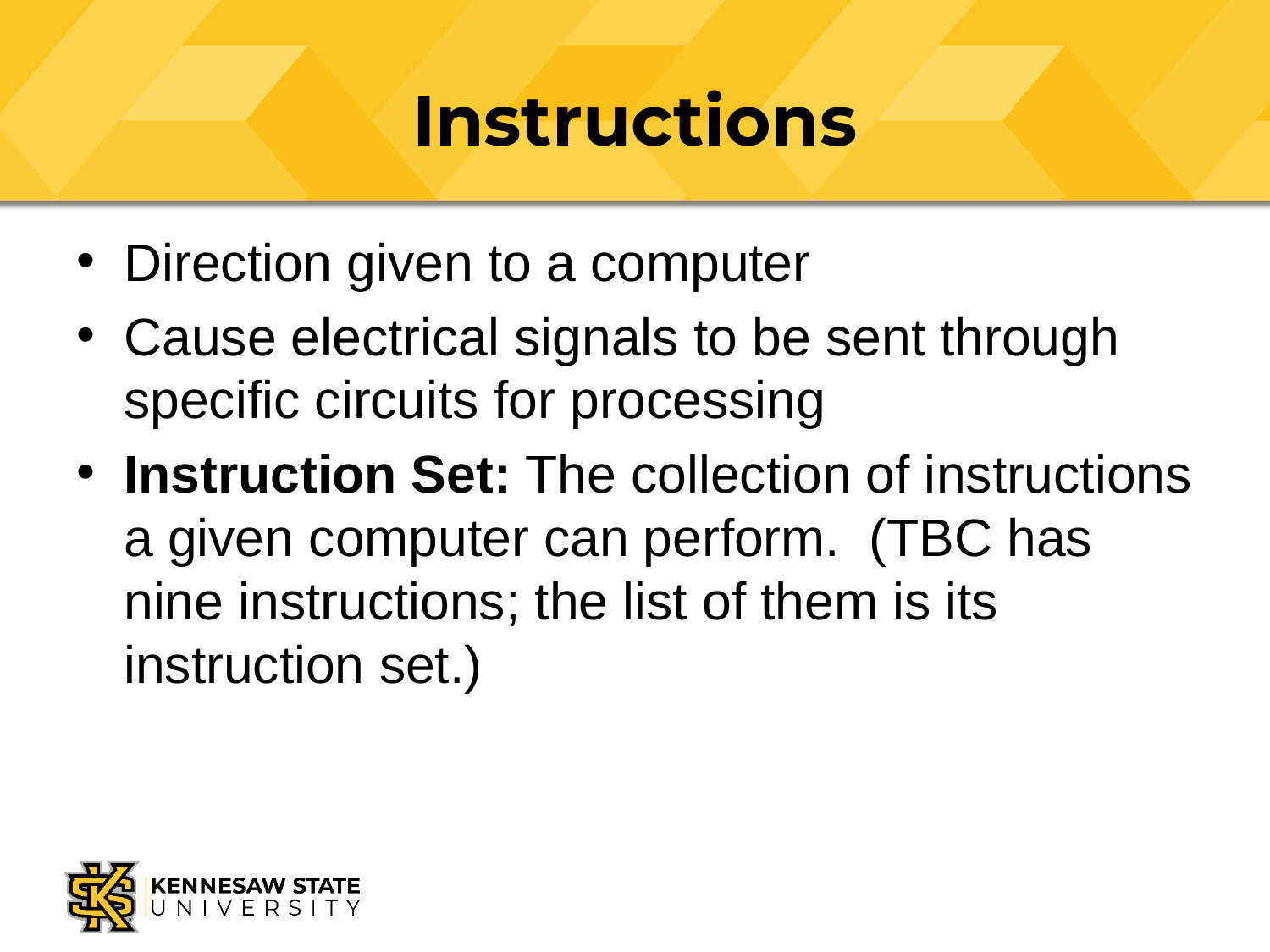

# Instructions
Direction given to a computer
Cause electrical signals to be sent through specific circuits for processing
Instruction Set: The collection of instructions a given computer can perform.  (TBC has nine instructions; the list of them is its instruction set.)